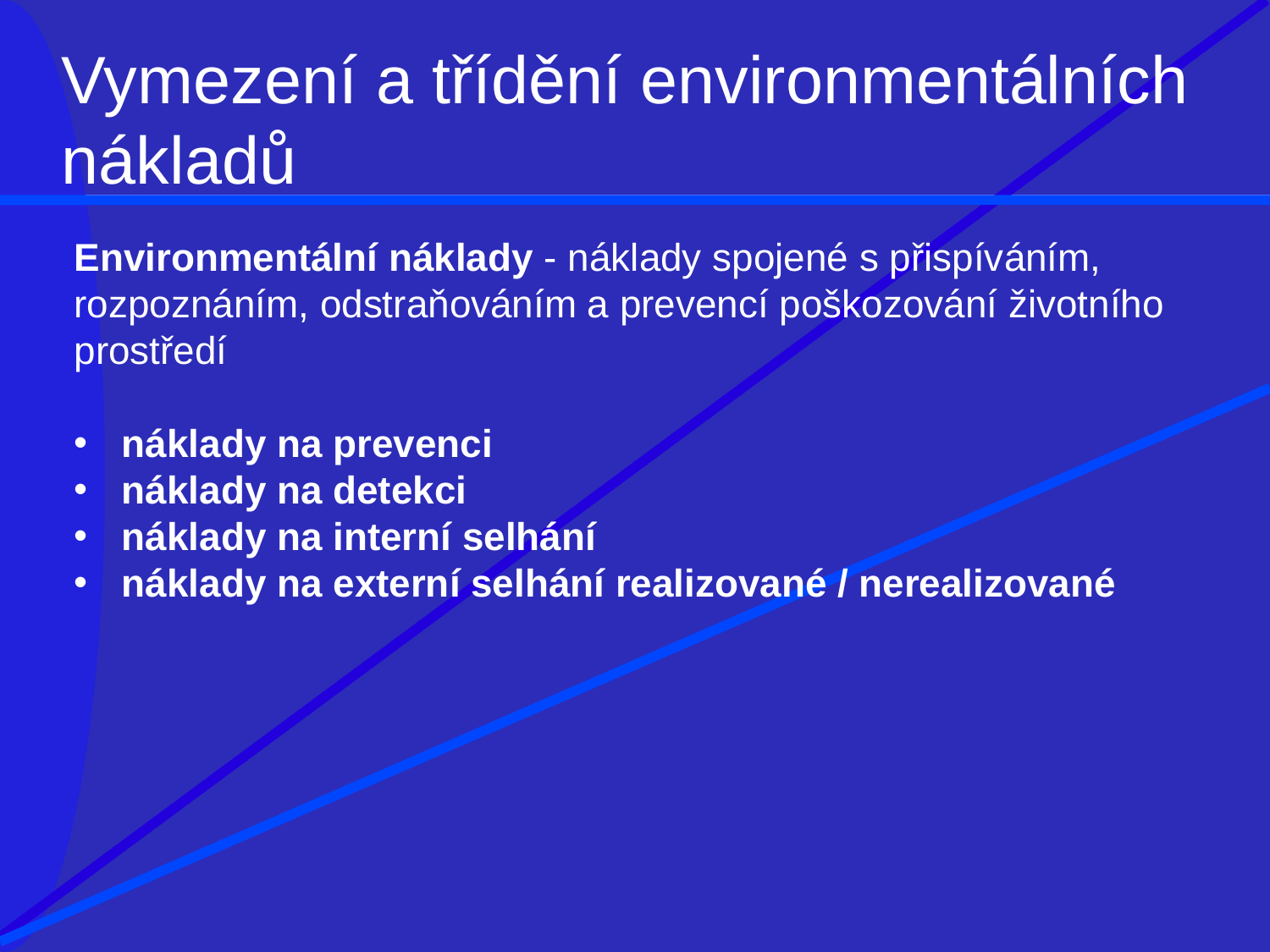

# Vymezení a třídění environmentálních nákladů
Environmentální náklady - náklady spojené s přispíváním, rozpoznáním, odstraňováním a prevencí poškozování životního prostředí

náklady na prevenci
náklady na detekci
náklady na interní selhání
náklady na externí selhání realizované / nerealizované